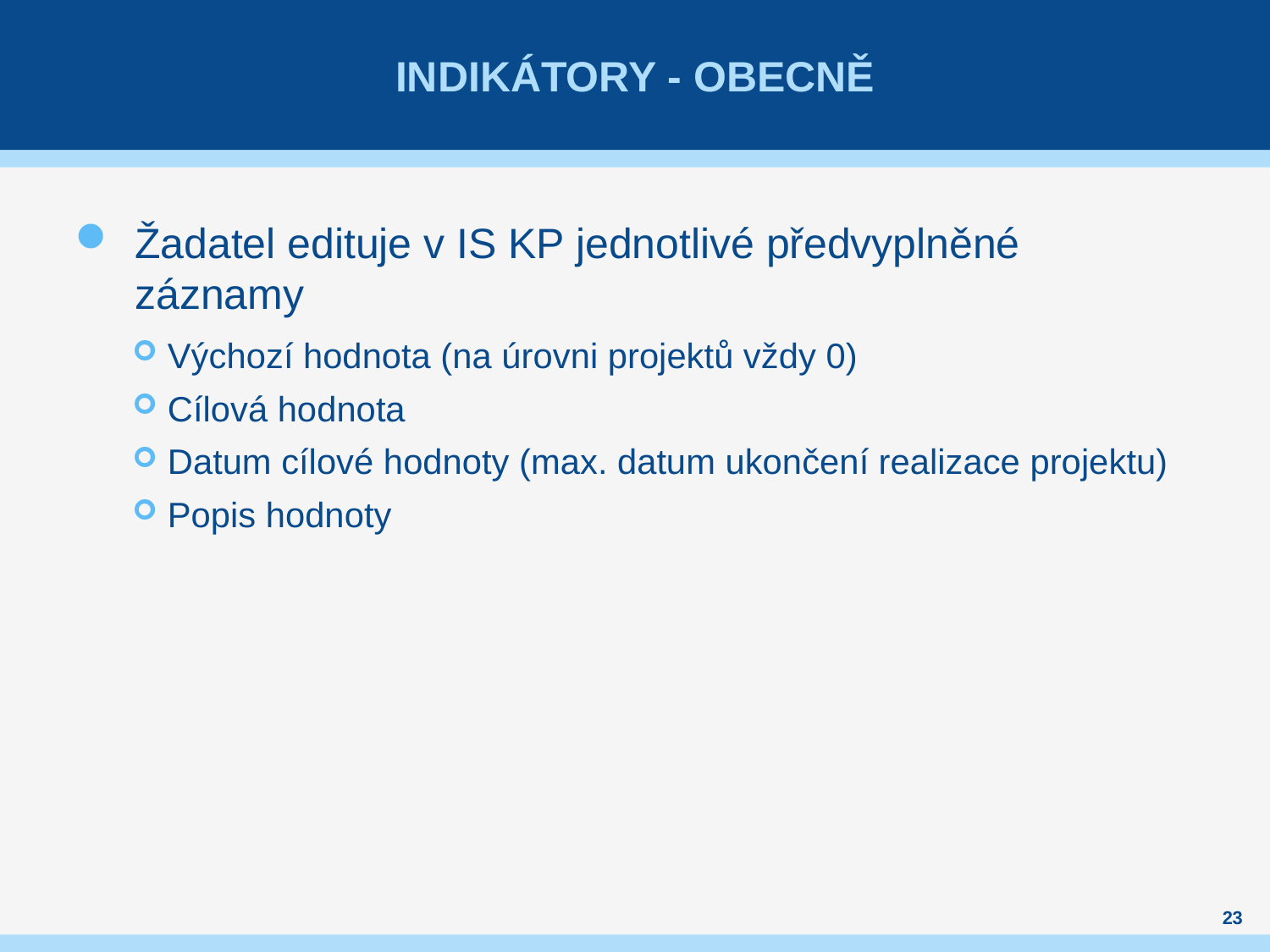

# Indikátory - obecně
Žadatel edituje v IS KP jednotlivé předvyplněné záznamy
Výchozí hodnota (na úrovni projektů vždy 0)
Cílová hodnota
Datum cílové hodnoty (max. datum ukončení realizace projektu)
Popis hodnoty

23